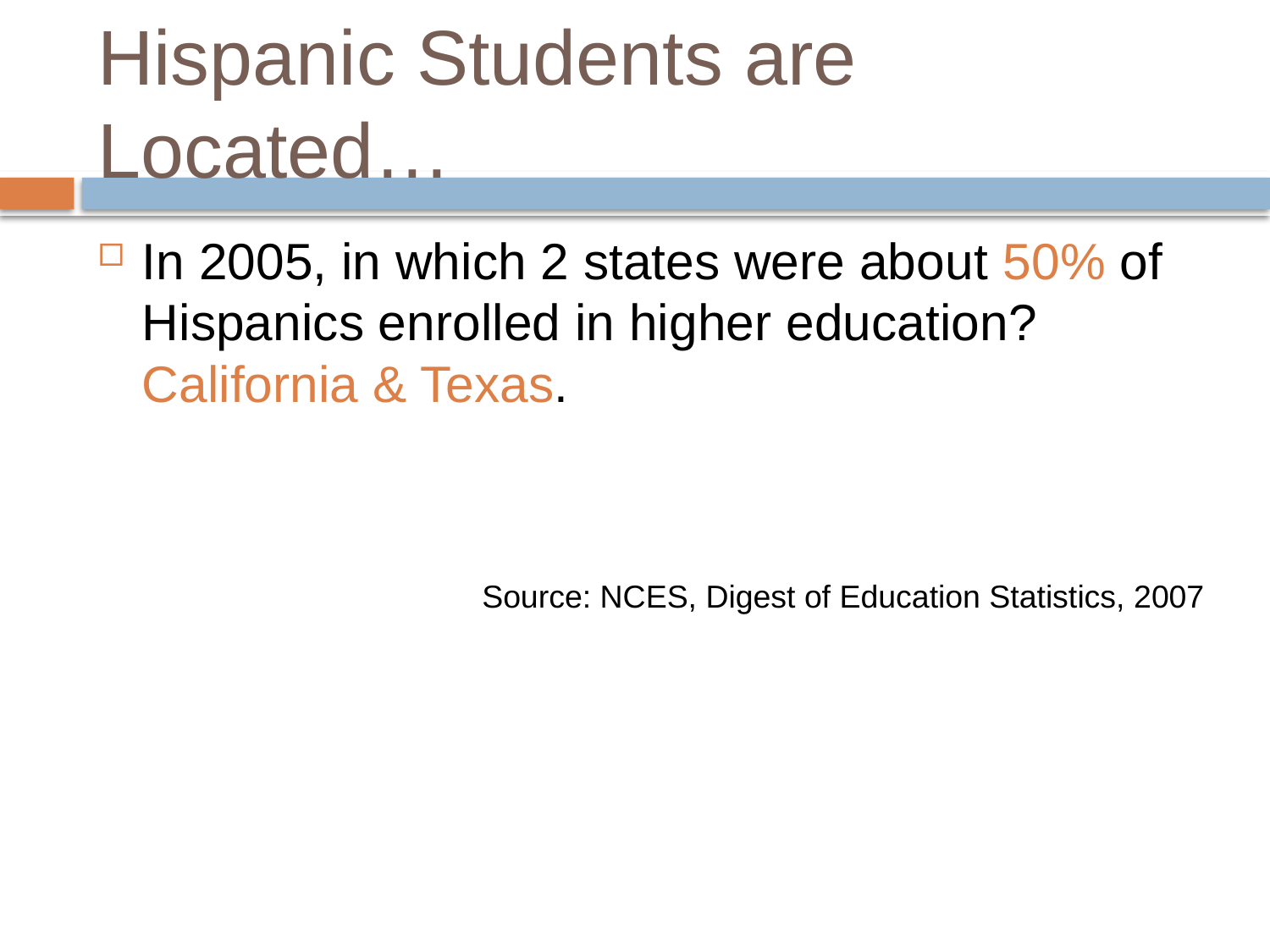

Hispanic Students are Located…
In 2005, in which 2 states were about 50% of Hispanics enrolled in higher education? California & Texas.

Source: NCES, Digest of Education Statistics, 2007